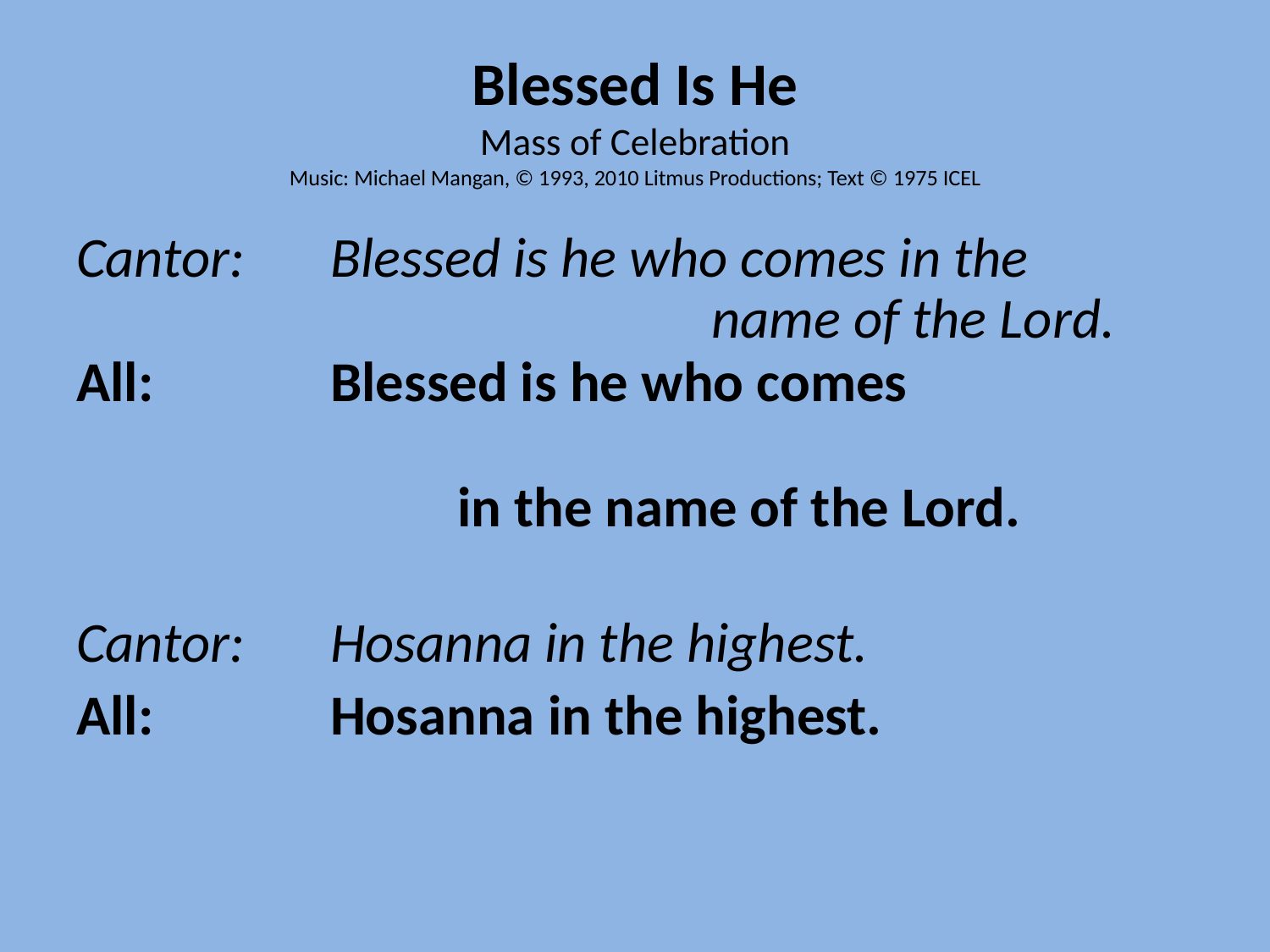

# Blessed Is He Mass of Celebration Music: Michael Mangan, © 1993, 2010 Litmus Productions; Text © 1975 ICEL
Cantor: 	Blessed is he who comes in the 						name of the Lord.
All: 		Blessed is he who comes
			in the name of the Lord.

Cantor: 	Hosanna in the highest.
All: 		Hosanna in the highest.